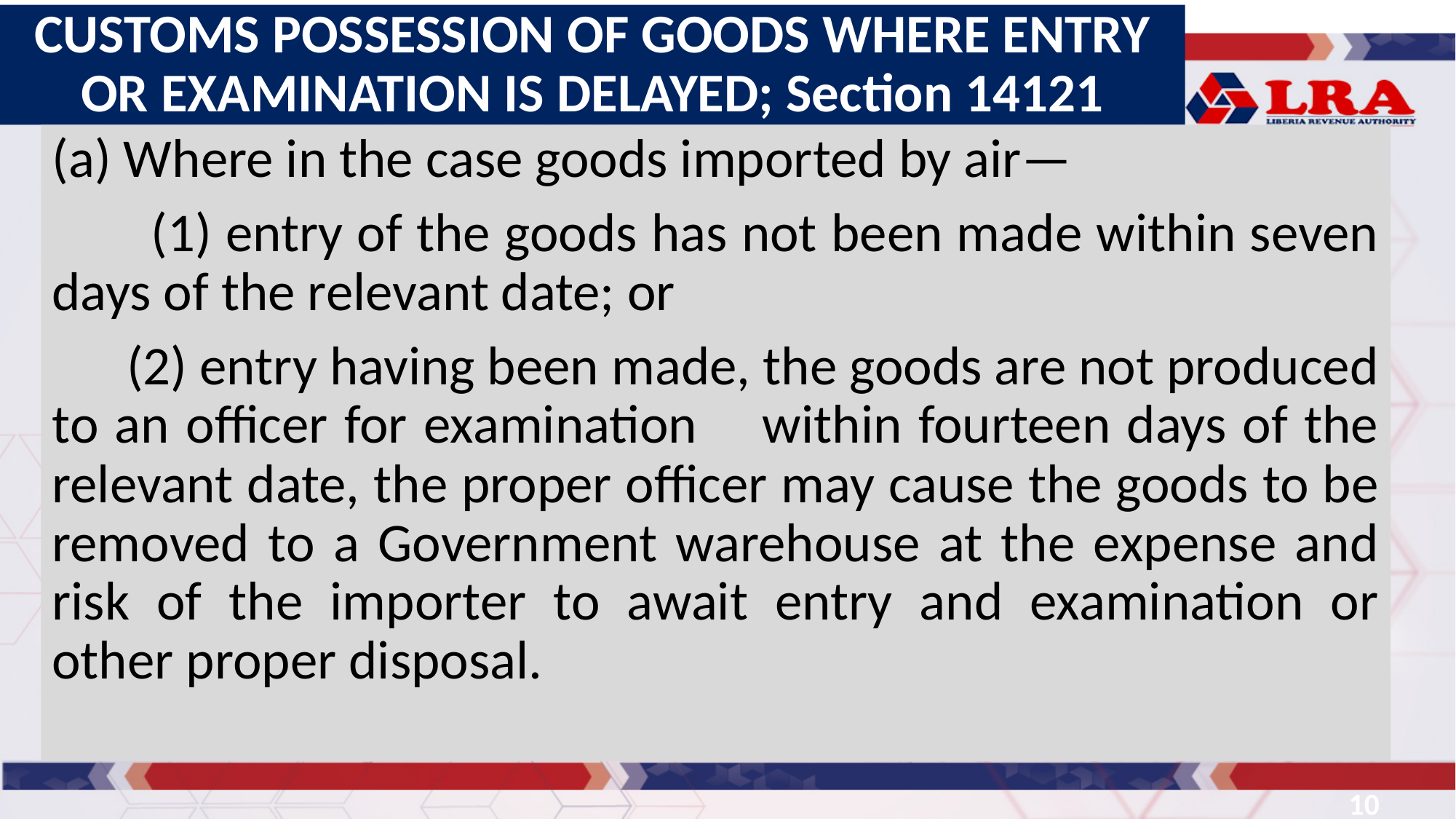

CUSTOMS POSSESSION OF GOODS WHERE ENTRY OR EXAMINATION IS DELAYED; Section 14121
(a) Where in the case goods imported by air—
       (1) entry of the goods has not been made within seven days of the relevant date; or
      (2) entry having been made, the goods are not produced to an officer for examination    within fourteen days of the relevant date, the proper officer may cause the goods to be removed to a Government warehouse at the expense and risk of the importer to await entry and examination or other proper disposal.

10